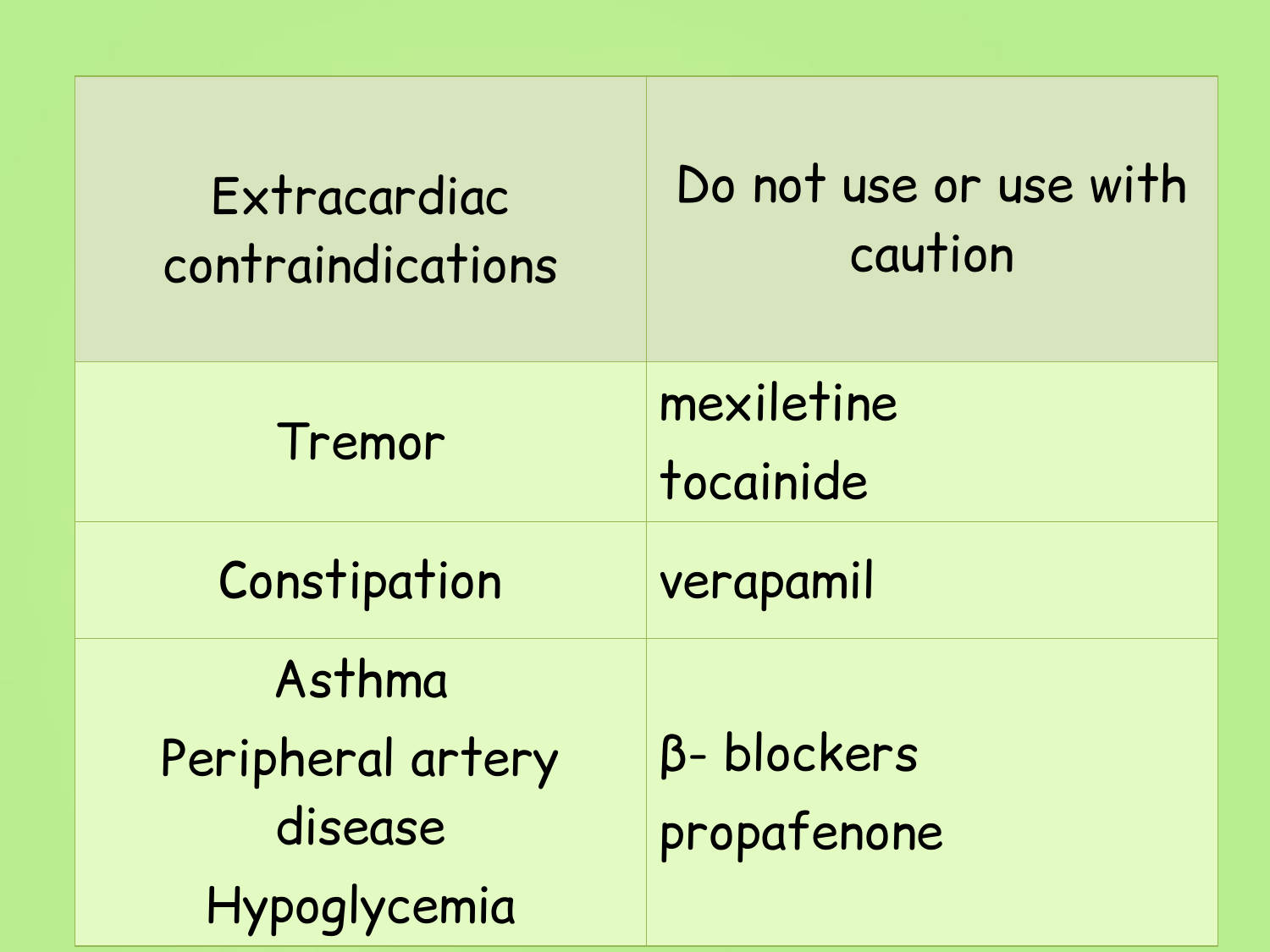

#
| Extracardiac contraindications | Do not use or use with caution |
| --- | --- |
| Tremor | mexiletine tocainide |
| Constipation | verapamil |
| Asthma Peripheral artery disease Hypoglycemia | β- blockers propafenone |